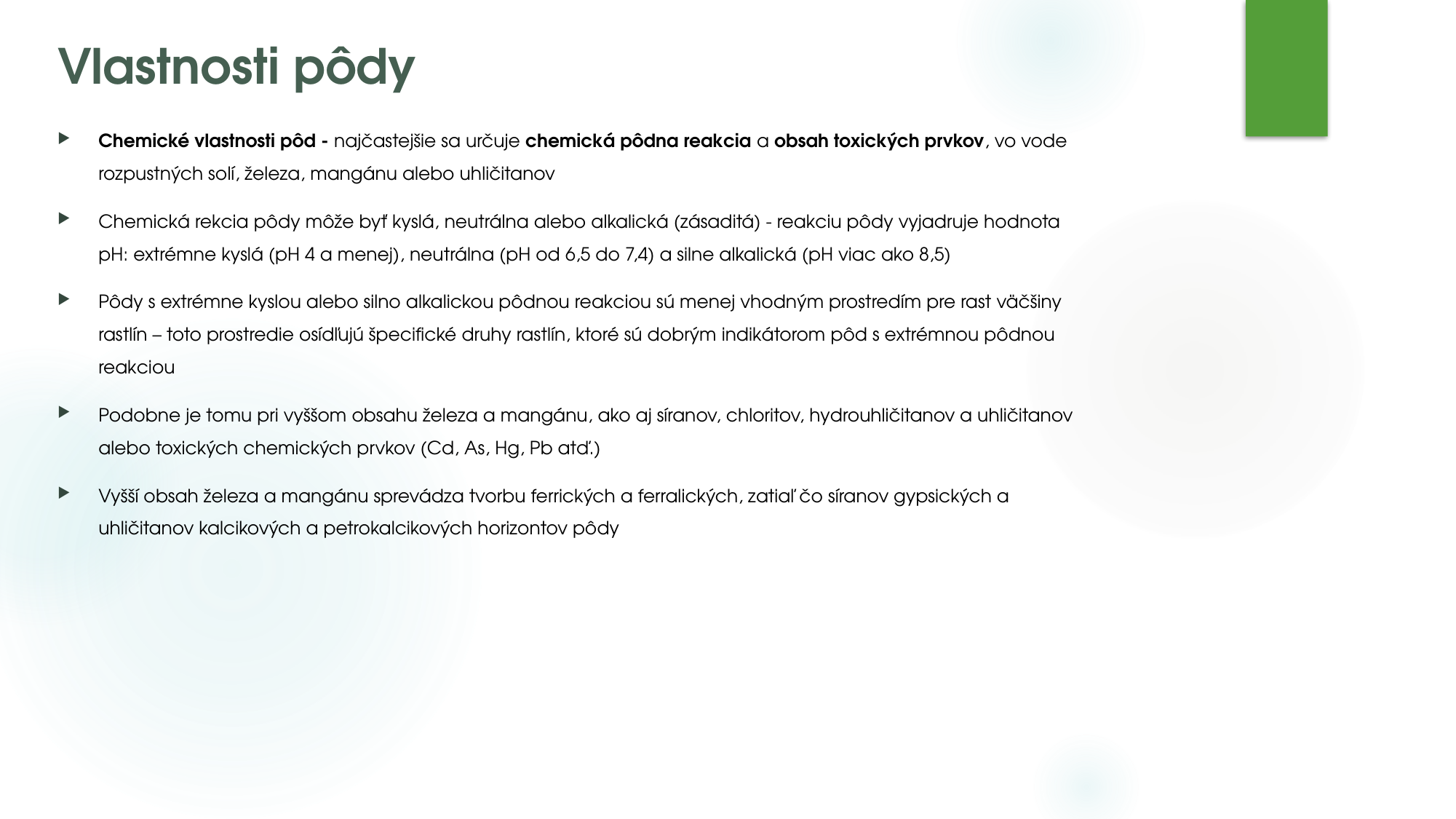

# Vlastnosti pôdy
Chemické vlastnosti pôd - najčastejšie sa určuje chemická pôdna reakcia a obsah toxických prvkov, vo vode rozpustných solí, železa, mangánu alebo uhličitanov
Chemická rekcia pôdy môže byť kyslá, neutrálna alebo alkalická (zásaditá) - reakciu pôdy vyjadruje hodnota pH: extrémne kyslá (pH 4 a menej), neutrálna (pH od 6,5 do 7,4) a silne alkalická (pH viac ako 8,5)
Pôdy s extrémne kyslou alebo silno alkalickou pôdnou reakciou sú menej vhodným prostredím pre rast väčšiny rastlín – toto prostredie osídľujú špecifické druhy rastlín, ktoré sú dobrým indikátorom pôd s extrémnou pôdnou reakciou
Podobne je tomu pri vyššom obsahu železa a mangánu, ako aj síranov, chloritov, hydrouhličitanov a uhličitanov alebo toxických chemických prvkov (Cd, As, Hg, Pb atď.)
Vyšší obsah železa a mangánu sprevádza tvorbu ferrických a ferralických, zatiaľ čo síranov gypsických a uhličitanov kalcikových a petrokalcikových horizontov pôdy